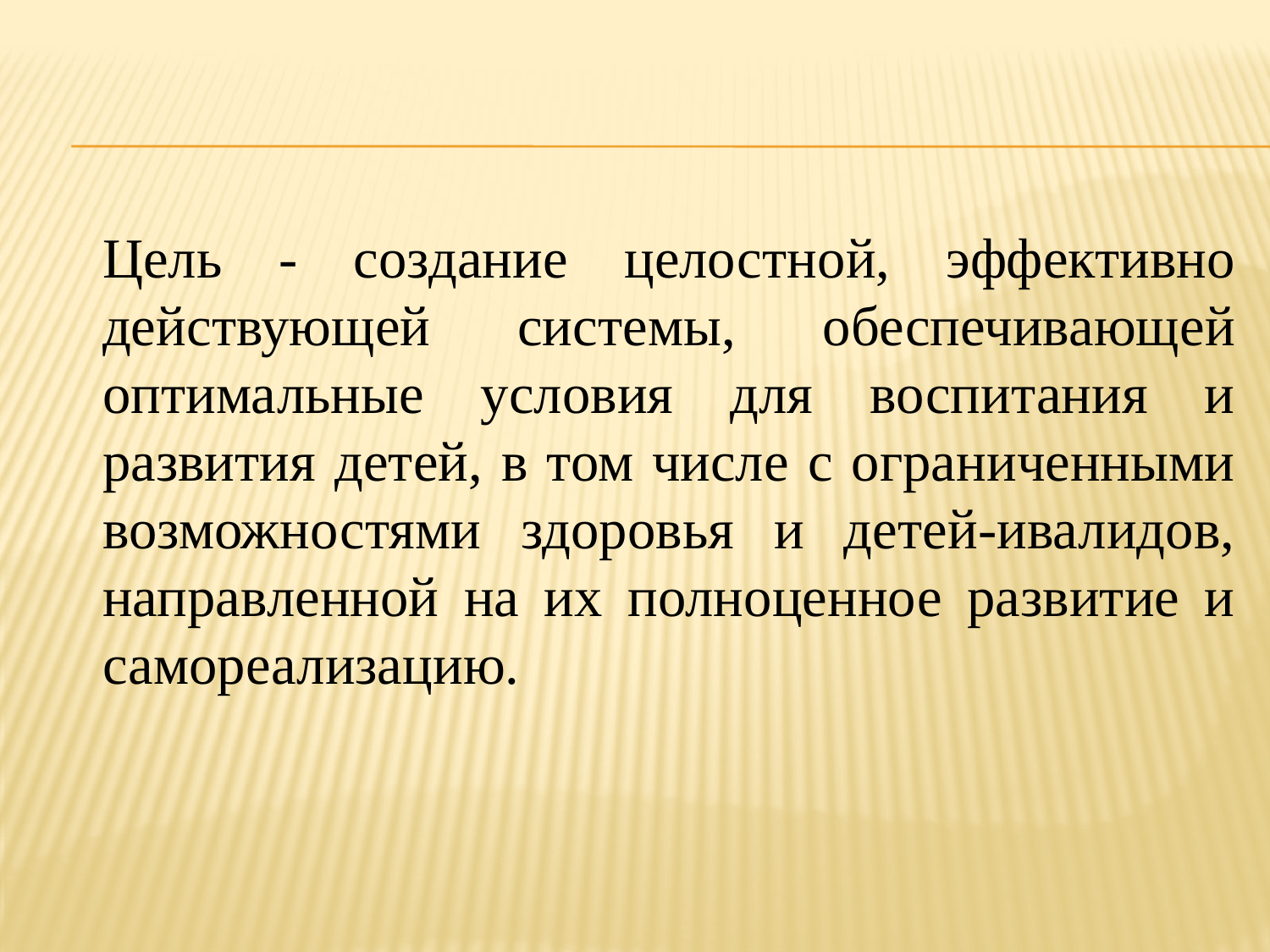

#
	Цель - создание целостной, эффективно действующей системы, обеспечивающей оптимальные условия для воспитания и развития детей, в том числе с ограниченными возможностями здоровья и детей-ивалидов, направленной на их полноценное развитие и самореализацию.